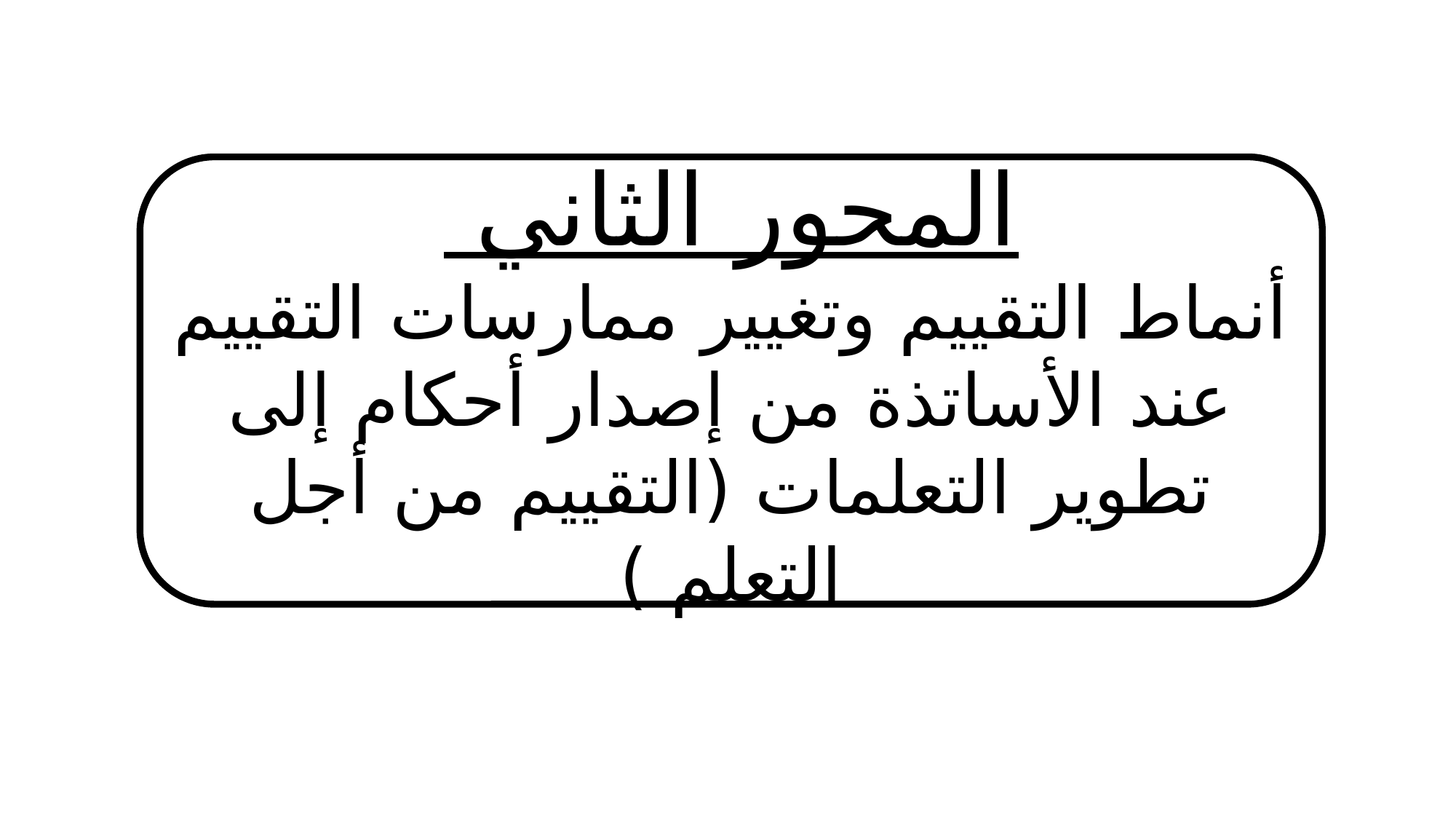

المحور الثاني
أنماط التقييم وتغيير ممارسات التقييم عند الأساتذة من إصدار أحكام إلى تطوير التعلمات (التقييم من أجل التعلم )